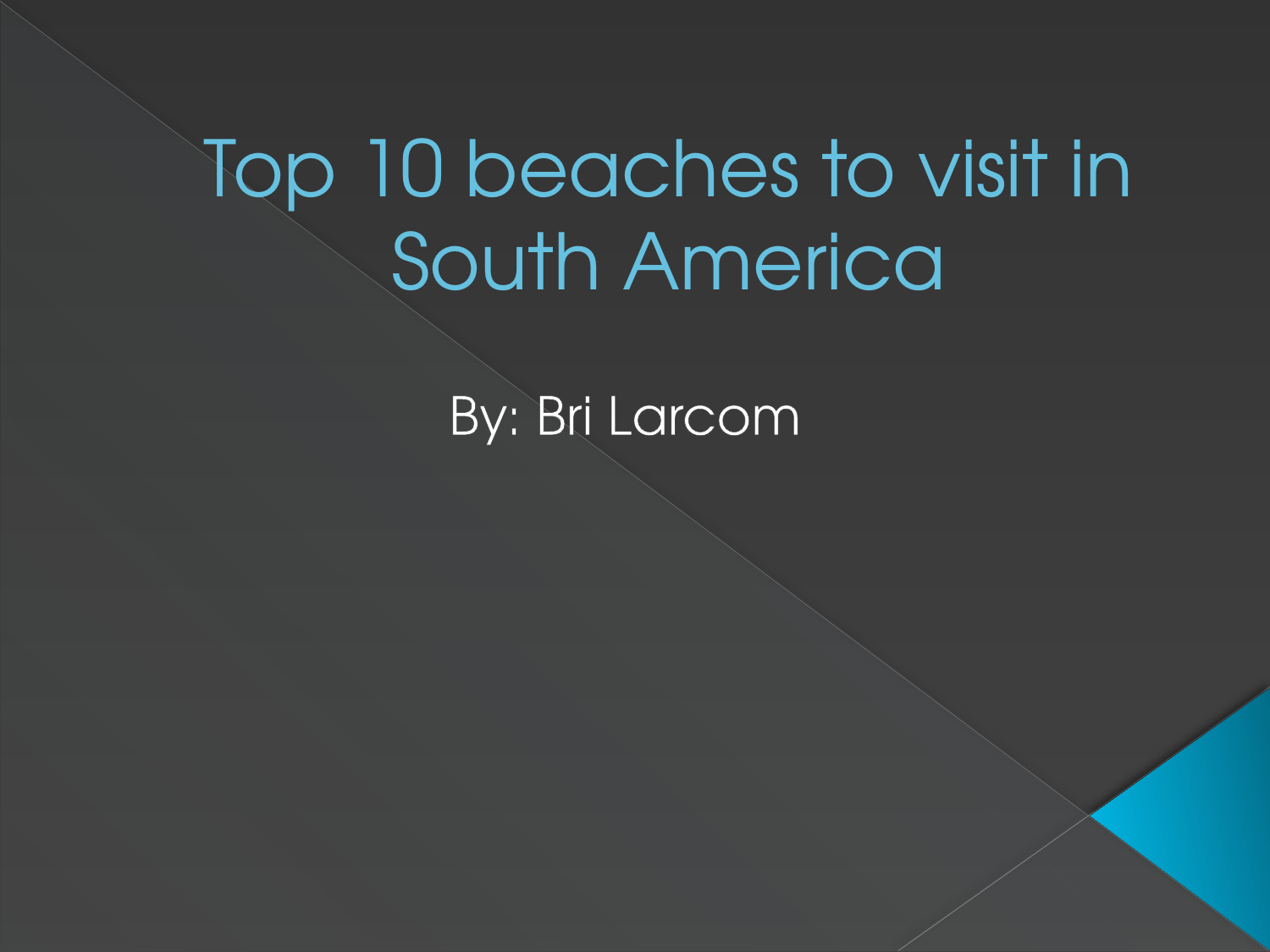

# Top 10 beaches to visit in South America

By: Bri Larcom